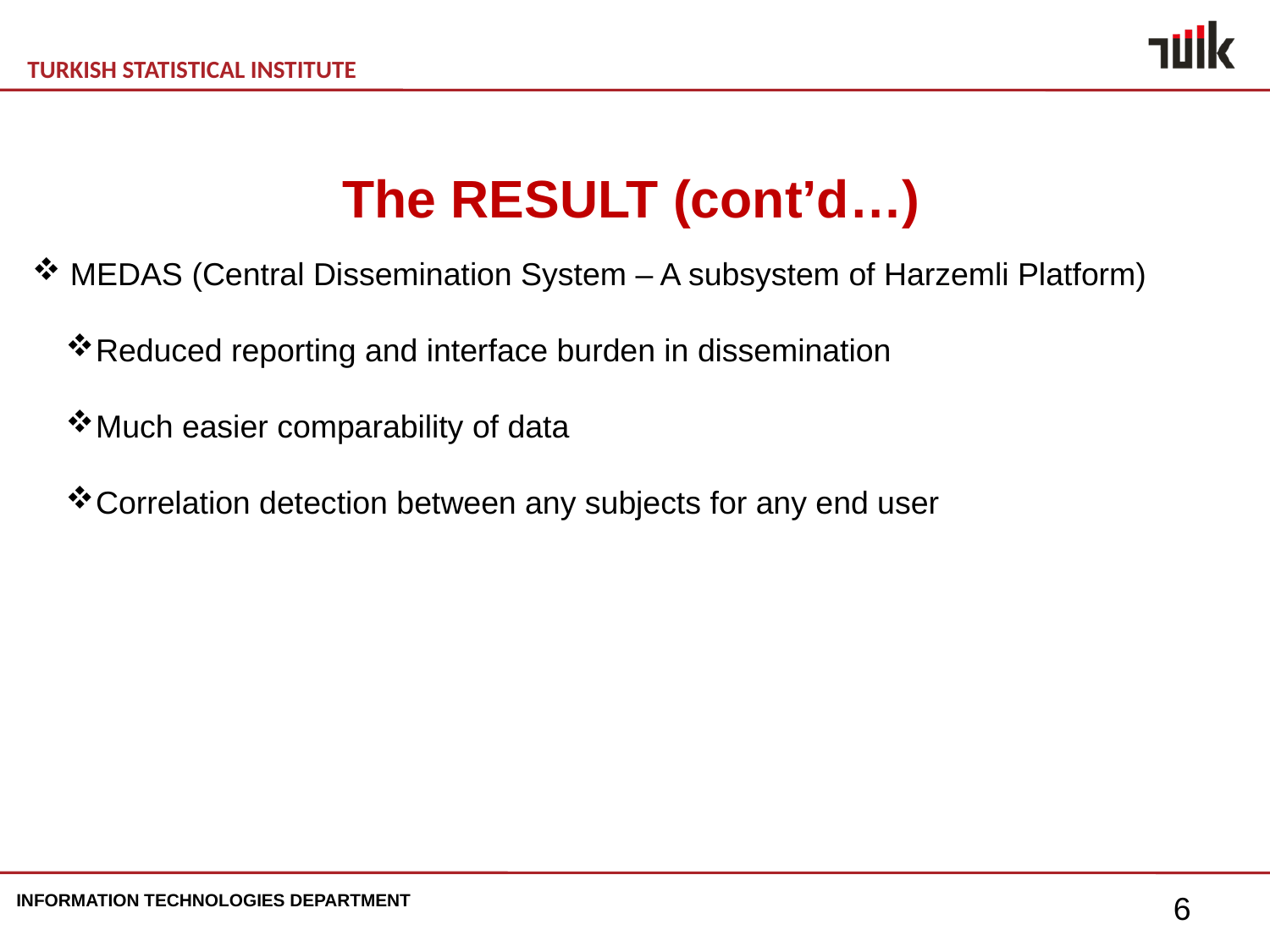

The RESULT (cont’d…)
 MEDAS (Central Dissemination System – A subsystem of Harzemli Platform)

Reduced reporting and interface burden in dissemination

Much easier comparability of data

Correlation detection between any subjects for any end user